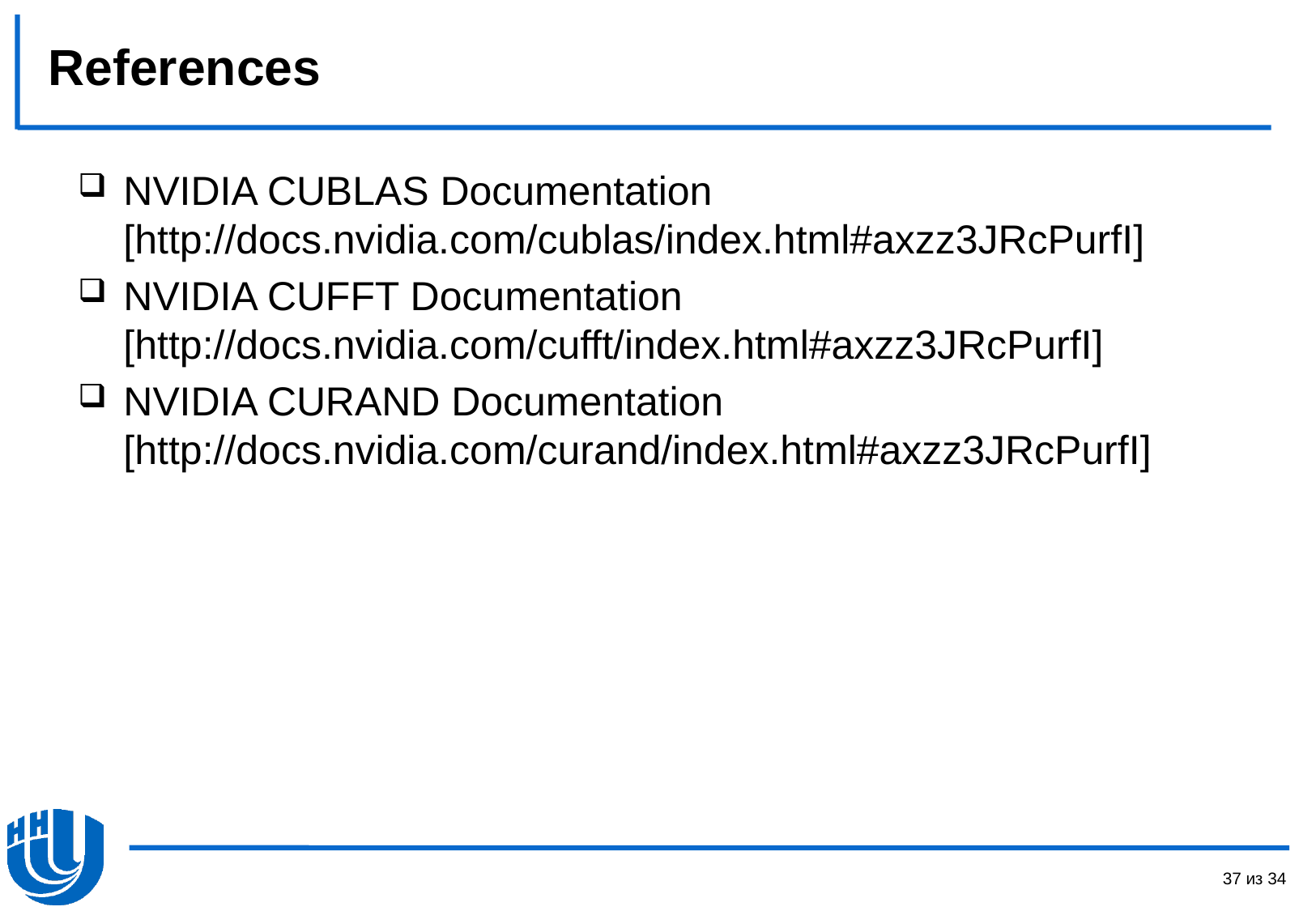

# References
NVIDIA CUBLAS Documentation [http://docs.nvidia.com/cublas/index.html#axzz3JRcPurfI]
NVIDIA CUFFT Documentation [http://docs.nvidia.com/cufft/index.html#axzz3JRcPurfI]
NVIDIA CURAND Documentation [http://docs.nvidia.com/curand/index.html#axzz3JRcPurfI]
37